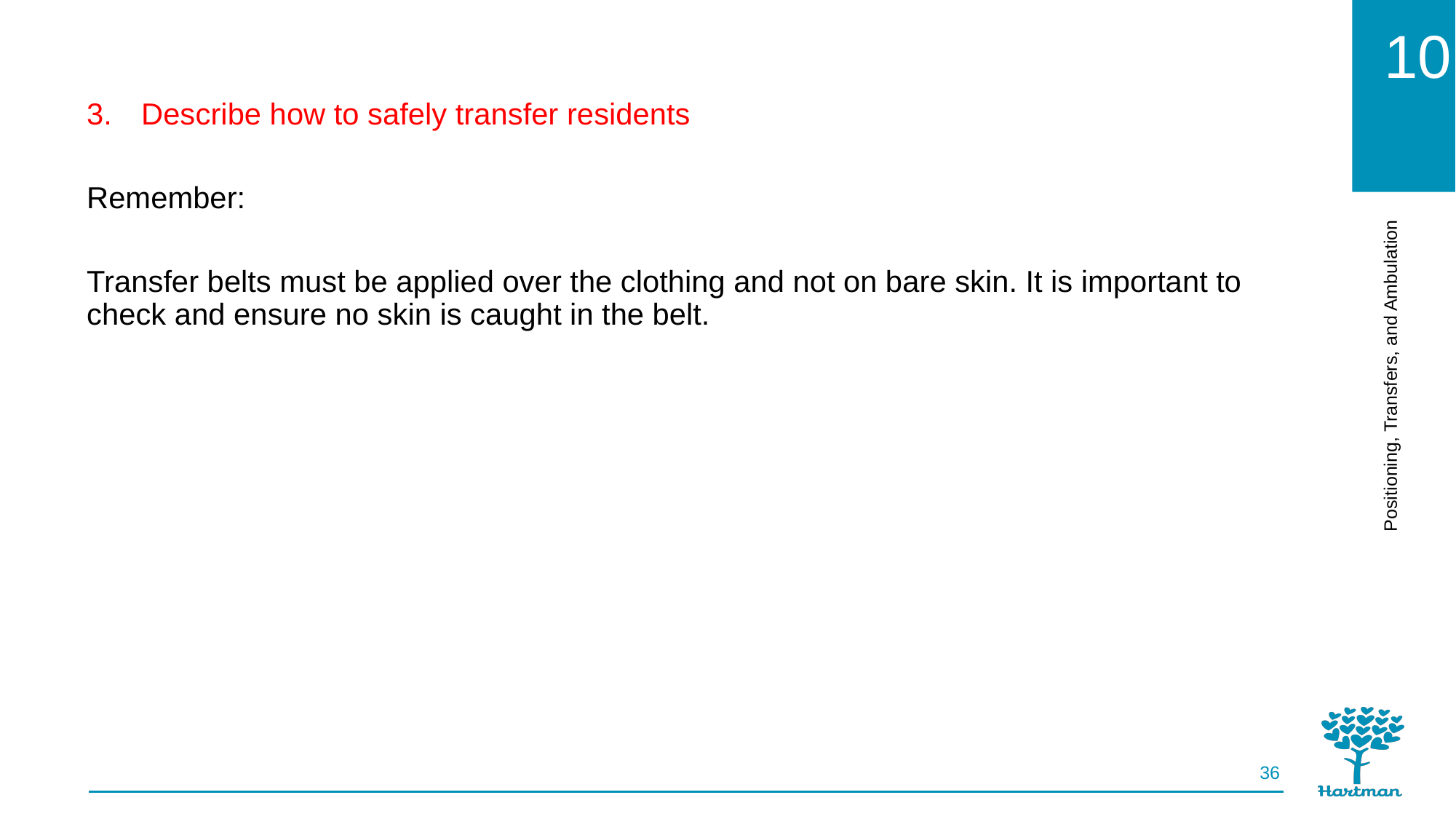

Describe how to safely transfer residents

Remember:

Transfer belts must be applied over the clothing and not on bare skin. It is important to check and ensure no skin is caught in the belt.

36